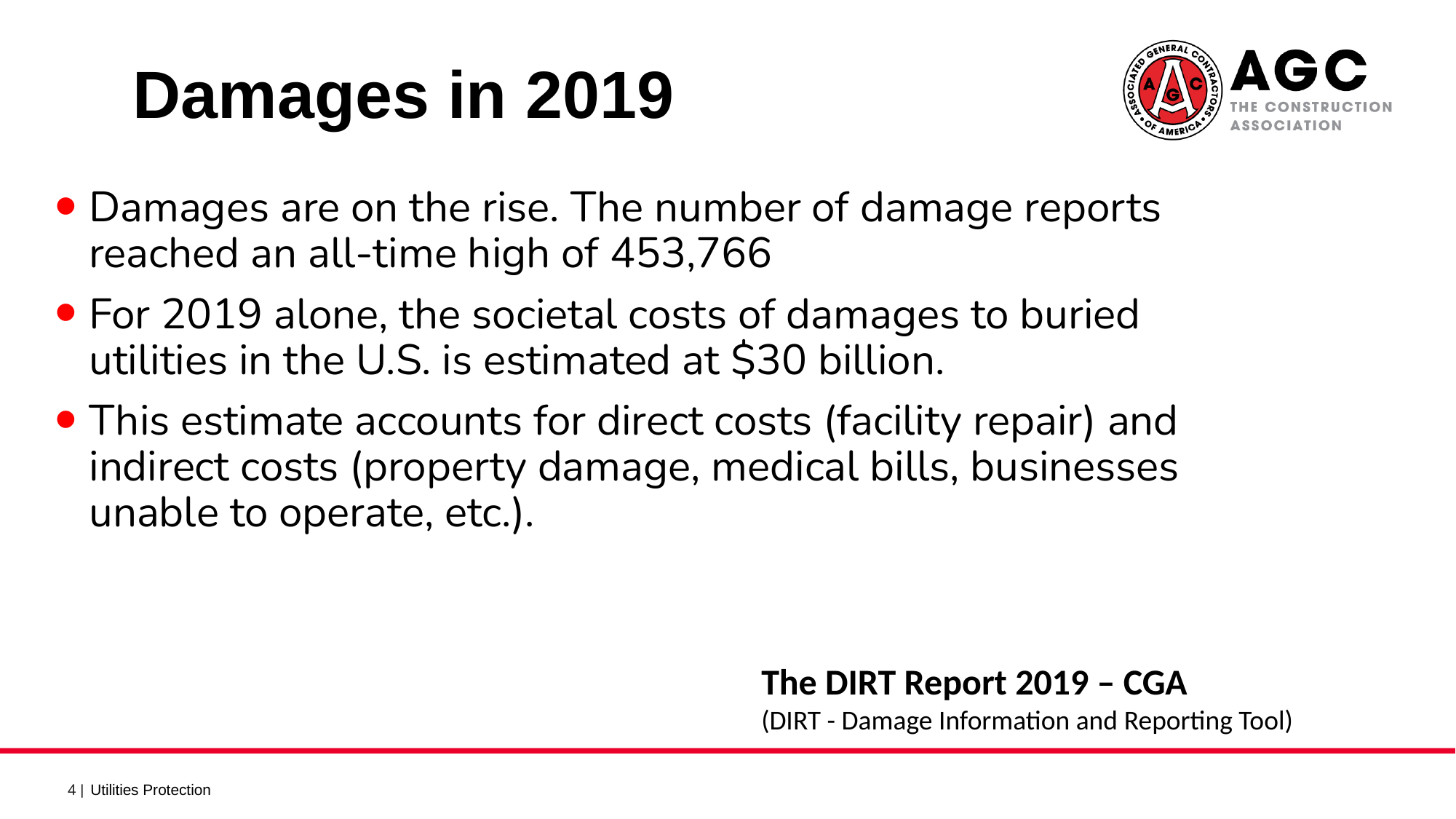

Damages in 2019

Damages are on the rise. The number of damage reports reached an all-time high of 453,766
For 2019 alone, the societal costs of damages to buried utilities in the U.S. is estimated at $30 billion.
This estimate accounts for direct costs (facility repair) and indirect costs (property damage, medical bills, businesses unable to operate, etc.).

The DIRT Report 2019 – CGA
(DIRT - Damage Information and Reporting Tool)
Utilities Protection